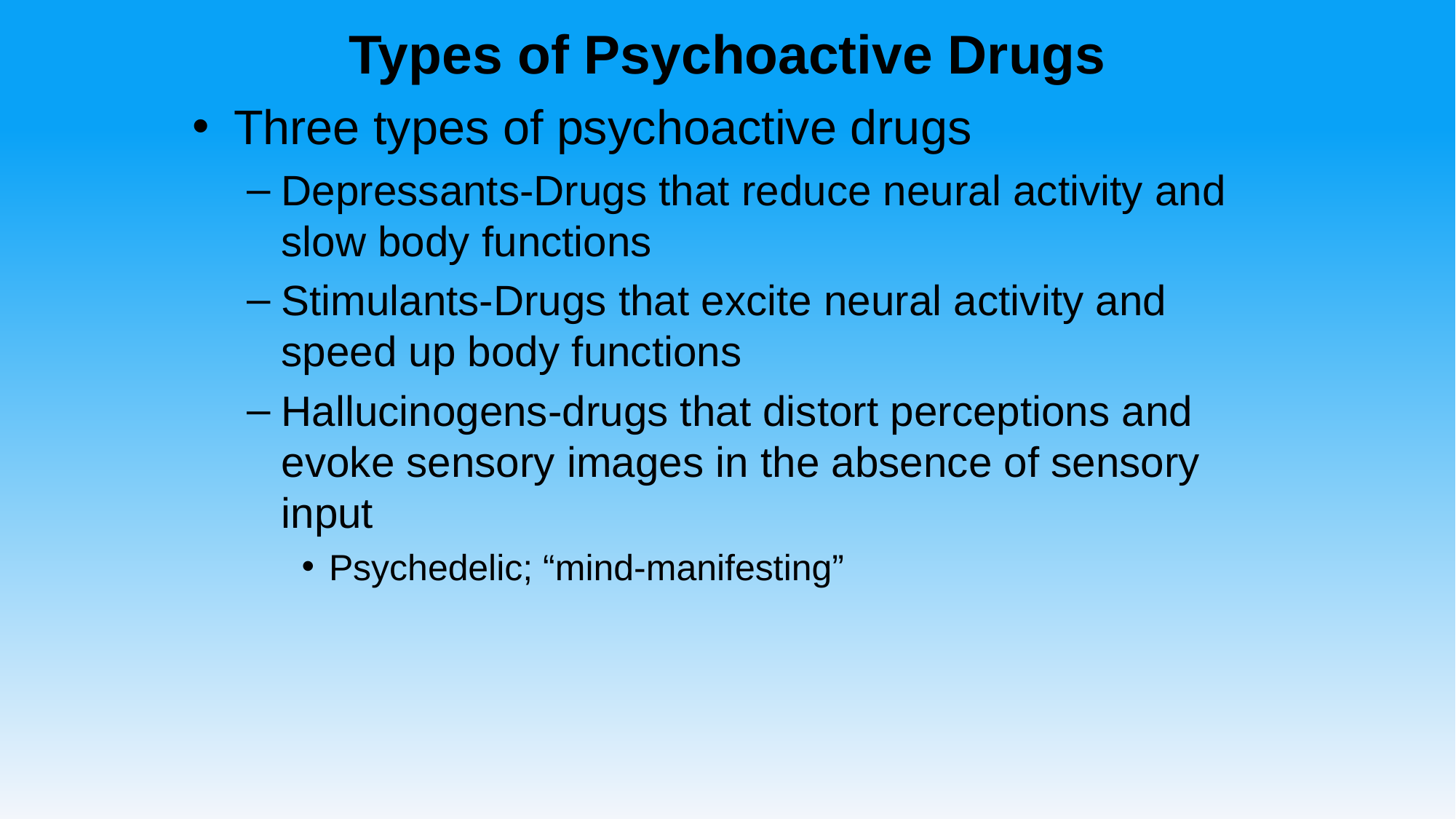

# Types of Psychoactive Drugs
Three types of psychoactive drugs
Depressants-Drugs that reduce neural activity and slow body functions
Stimulants-Drugs that excite neural activity and speed up body functions
Hallucinogens-drugs that distort perceptions and evoke sensory images in the absence of sensory input
Psychedelic; “mind-manifesting”